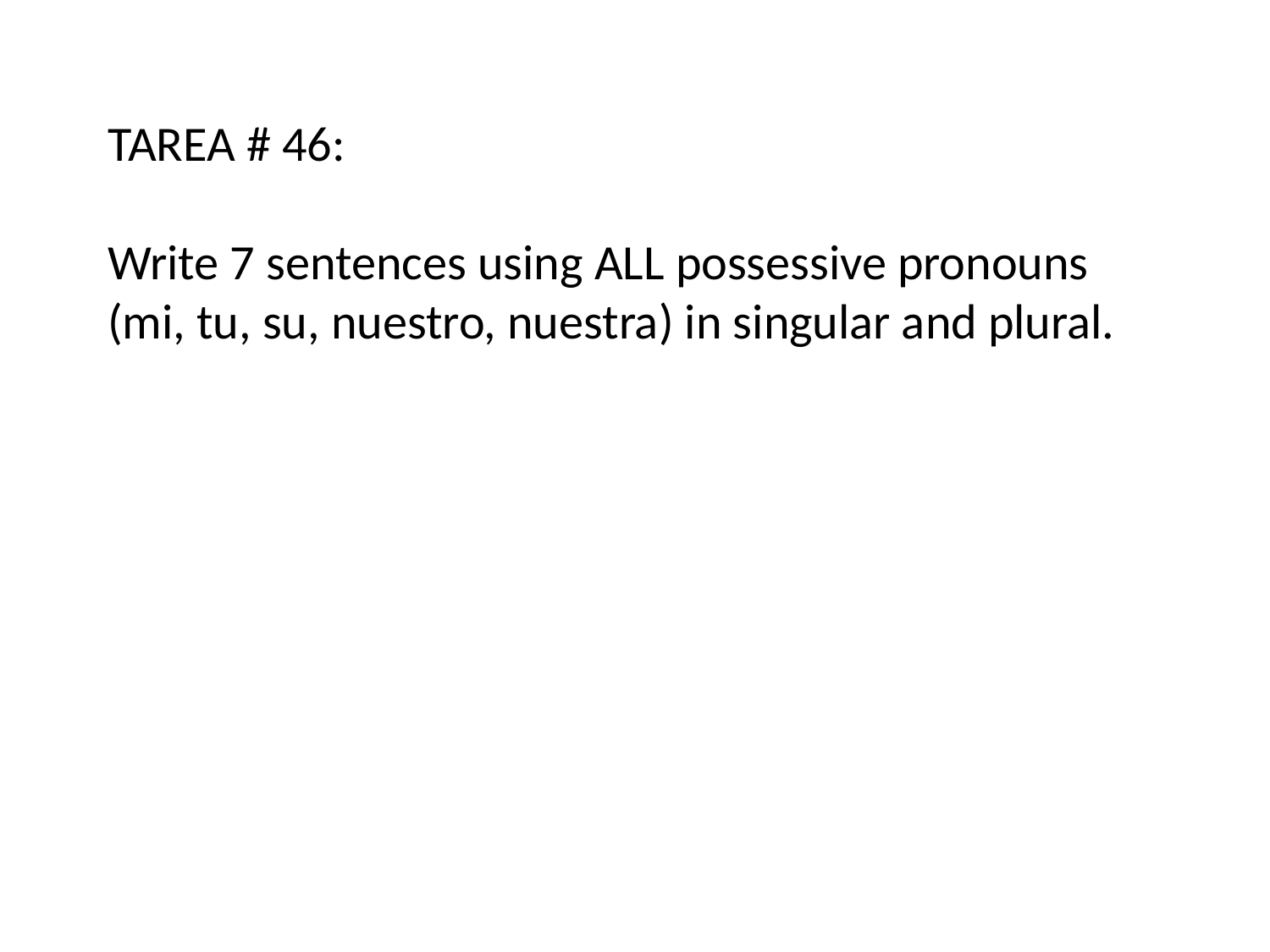

TAREA # 46:

Write 7 sentences using ALL possessive pronouns (mi, tu, su, nuestro, nuestra) in singular and plural.